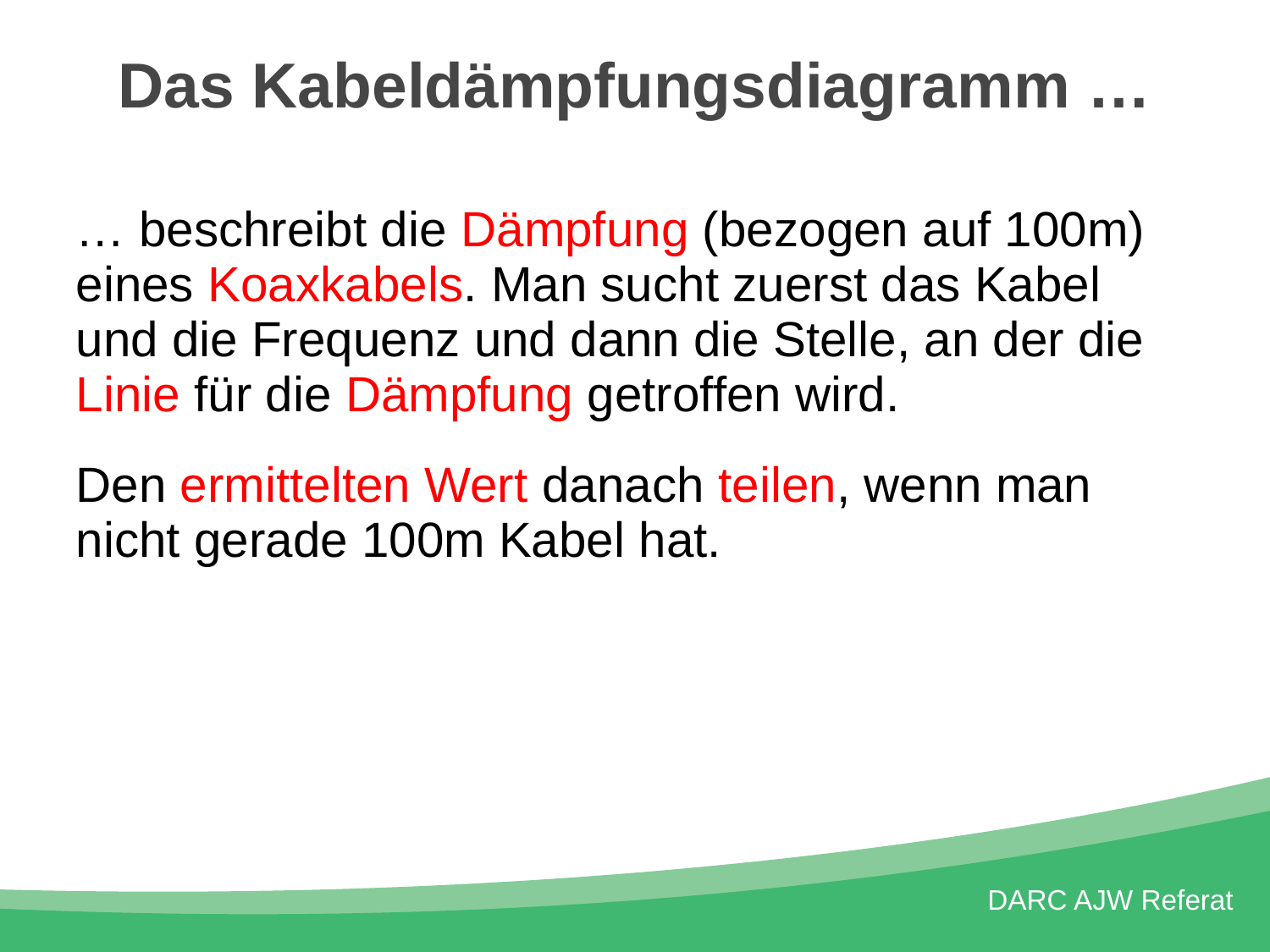

Das Kabeldämpfungsdiagramm …

… beschreibt die Dämpfung (bezogen auf 100m) eines Koaxkabels. Man sucht zuerst das Kabel und die Frequenz und dann die Stelle, an der die Linie für die Dämpfung getroffen wird.
Den ermittelten Wert danach teilen, wenn man nicht gerade 100m Kabel hat.